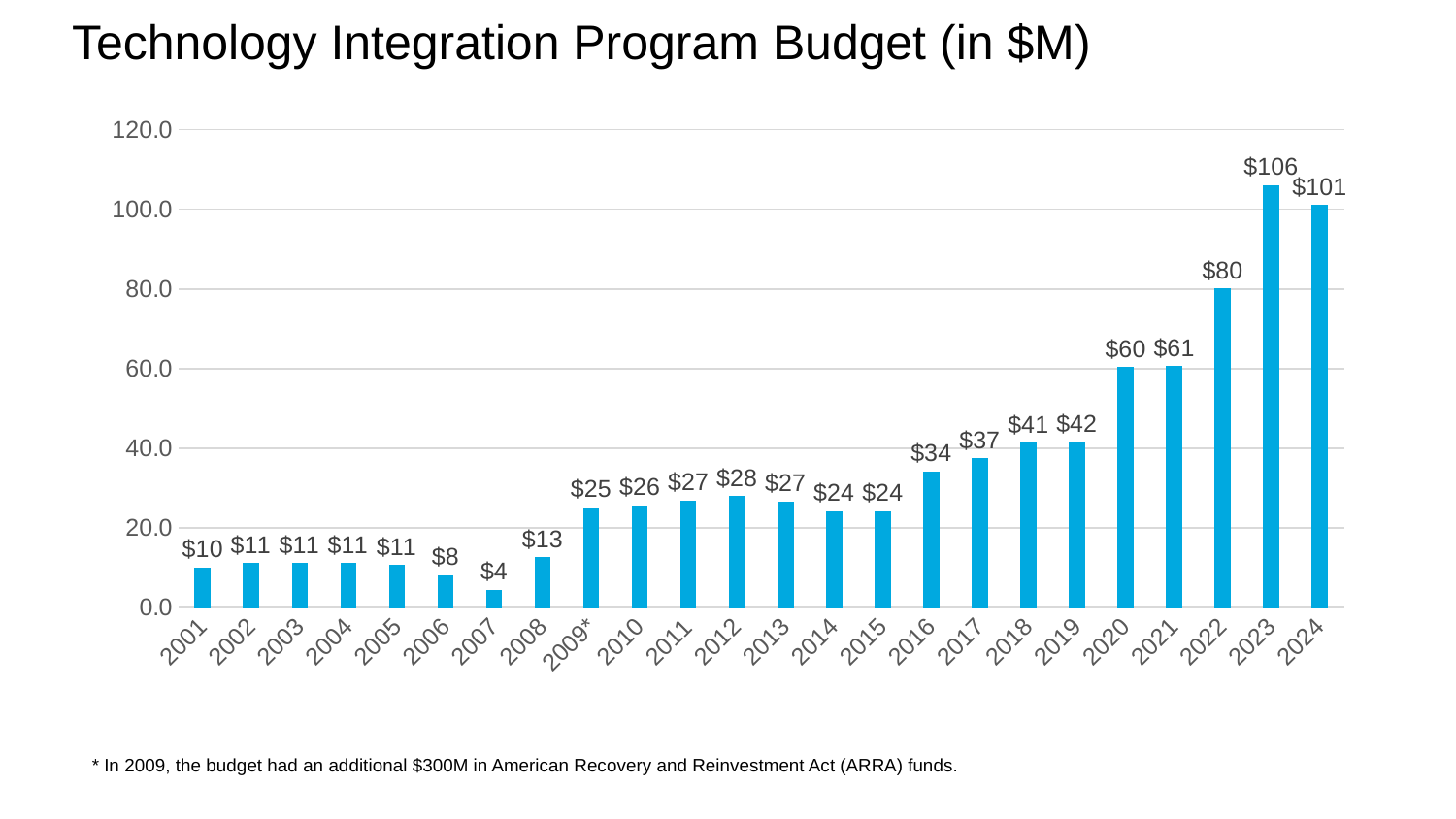

# Technology Integration Program Budget (in $M)

### Chart

| Category | DOE CC/TI Budget in $M |
|---|---|
| 2001 | 10.0 |
| 2002 | 11.0 |
| 2003 | 11.1 |
| 2004 | 11.0 |
| 2005 | 10.6 |
| 2006 | 8.0 |
| 2007 | 4.4 |
| 2008 | 12.5 |
| 2009* | 25.0 |
| 2010 | 25.5 |
| 2011 | 26.8 |
| 2012 | 27.8 |
| 2013 | 26.5 |
| 2014 | 24.0 |
| 2015 | 24.0 |
| 2016 | 34.0 |
| 2017 | 37.4 |
| 2018 | 41.3 |
| 2019 | 41.5 |
| 2020 | 60.3 |
| 2021 | 60.5 |
| 2022 | 80.0 |
| 2023 | 106.0 |
| 2024 | 101.0 |
* In 2009, the budget had an additional $300M in American Recovery and Reinvestment Act (ARRA) funds.